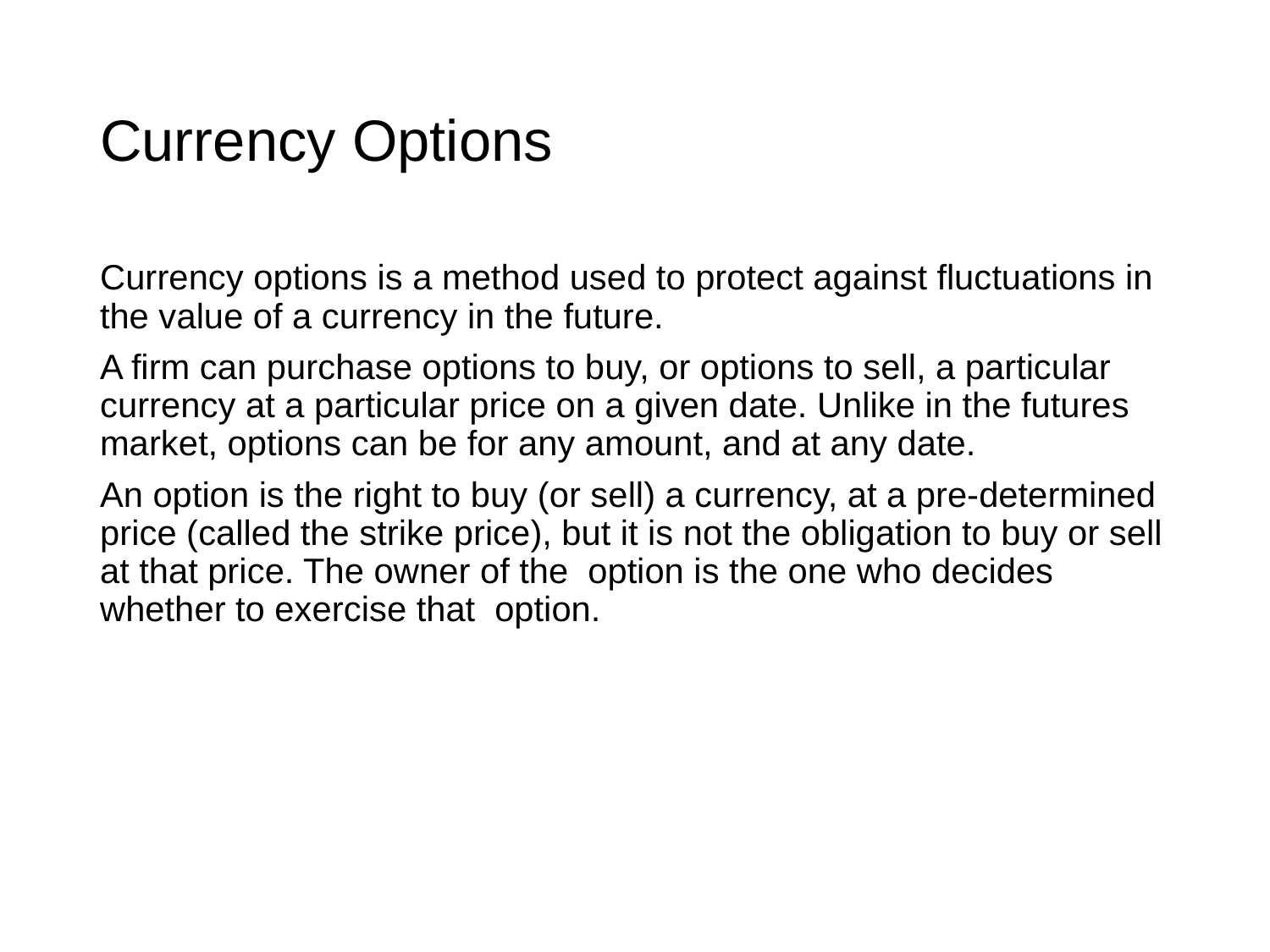

# Currency Options
Currency options is a method used to protect against fluctuations in the value of a currency in the future.
A firm can purchase options to buy, or options to sell, a particular currency at a particular price on a given date. Unlike in the futures market, options can be for any amount, and at any date.
An option is the right to buy (or sell) a currency, at a pre-determined price (called the strike price), but it is not the obligation to buy or sell at that price. The owner of the  option is the one who decides whether to exercise that  option.